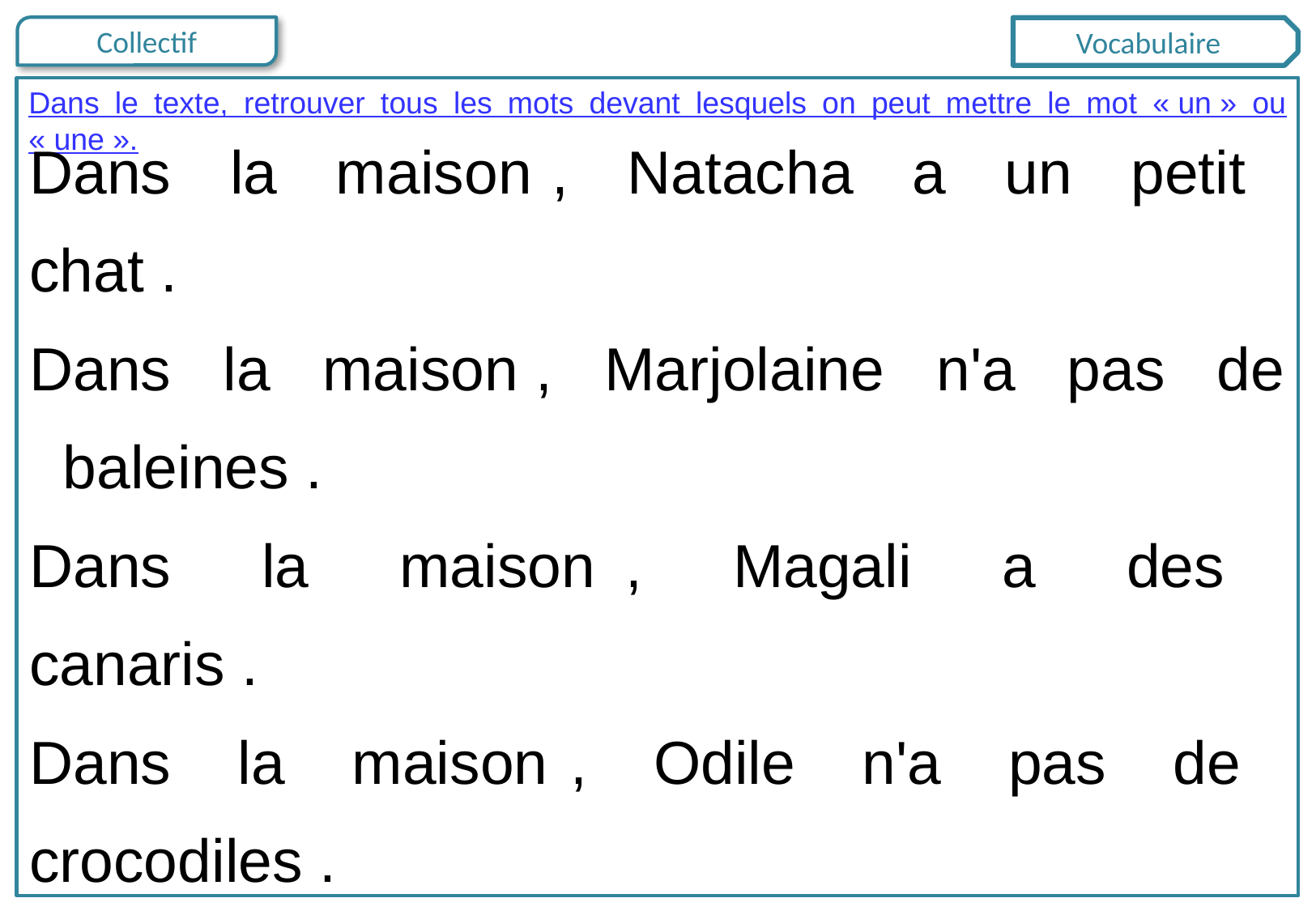

Vocabulaire
Dans le texte, retrouver tous les mots devant lesquels on peut mettre le mot « un » ou « une ».
Dans   la   maison ,   Natacha   a   un   petit   chat .
Dans   la   maison ,   Marjolaine   n'a   pas   de   baleines .
Dans   la   maison ,   Magali   a   des   canaris .
Dans   la   maison ,   Odile   n'a   pas   de   crocodiles .
Dans   la   maison ,   Martin   a   des   lapins .
Dans   la   maison ,   Julie   n'a   pas   de   souris .
Et   toi,   dans   la   maison ,   as-tu   un   hérisson ,
des   canetons ,   un   chaton ,   des   dindons   ou   un   ourson   ?